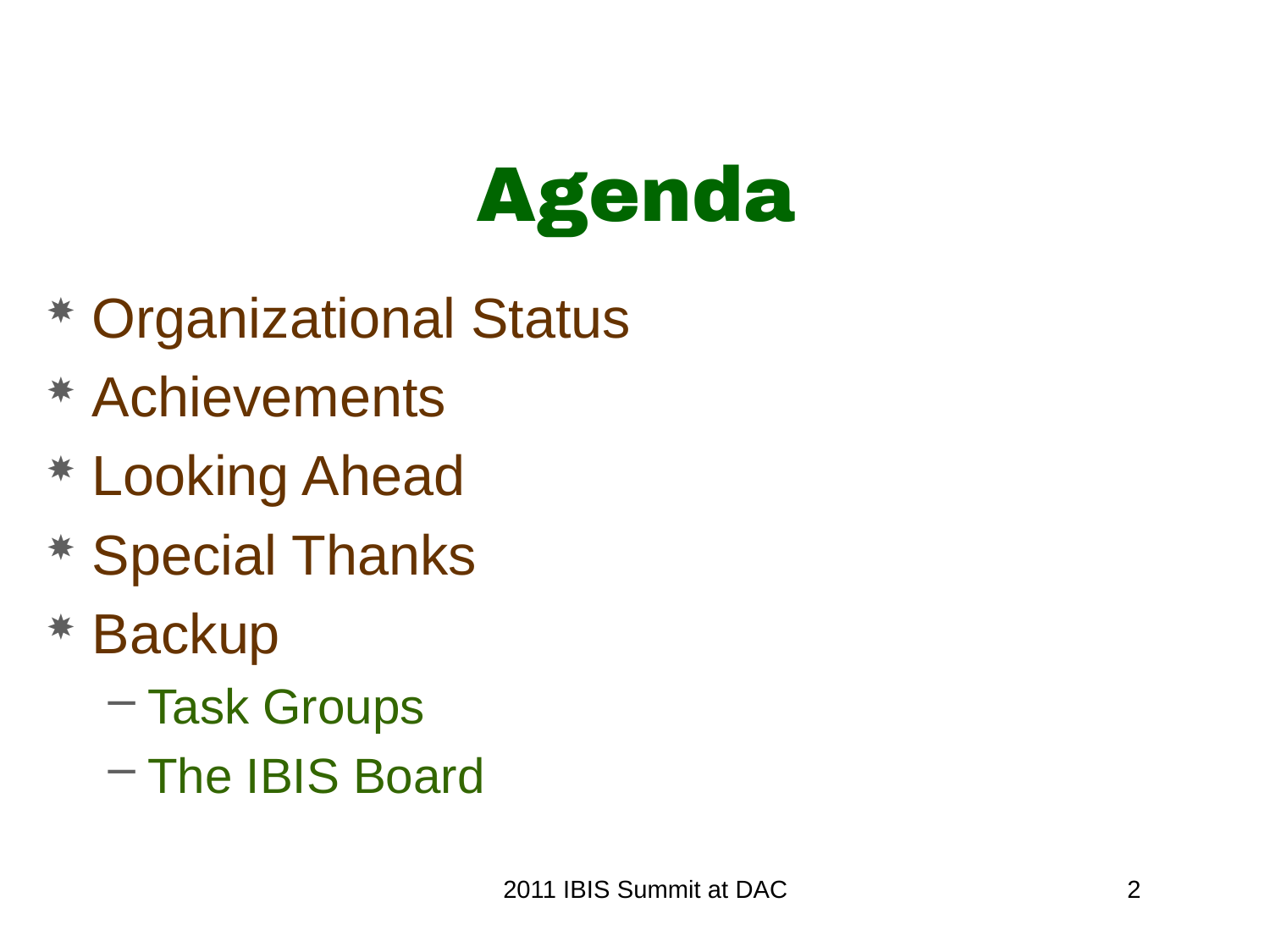

# Agenda
Organizational Status
Achievements
Looking Ahead
Special Thanks
Backup
Task Groups
The IBIS Board

2011 IBIS Summit at DAC

2